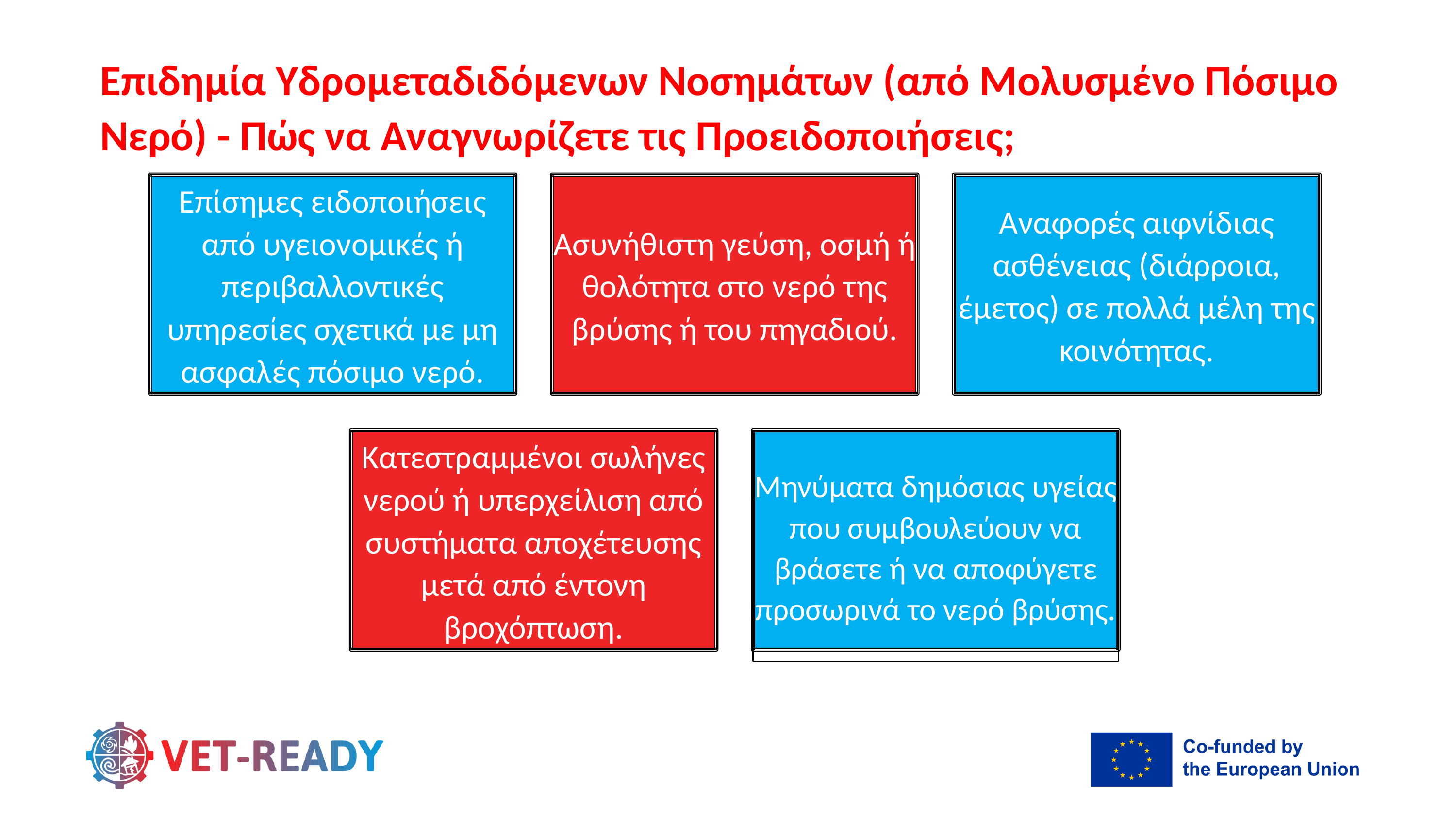

Επιδημία Υδρομεταδιδόμενων Νοσημάτων (από Μολυσμένο Πόσιμο Νερό) - Πώς να Αναγνωρίζετε τις Προειδοποιήσεις;

Επίσημες ειδοποιήσεις από υγειονομικές ή περιβαλλοντικές υπηρεσίες σχετικά με μη ασφαλές πόσιμο νερό.

Ασυνήθιστη γεύση, οσμή ή θολότητα στο νερό της βρύσης ή του πηγαδιού.

Αναφορές αιφνίδιας ασθένειας (διάρροια, έμετος) σε πολλά μέλη της κοινότητας.

Κατεστραμμένοι σωλήνες νερού ή υπερχείλιση από συστήματα αποχέτευσης μετά από έντονη βροχόπτωση.

Μηνύματα δημόσιας υγείας που συμβουλεύουν να βράσετε ή να αποφύγετε προσωρινά το νερό βρύσης.